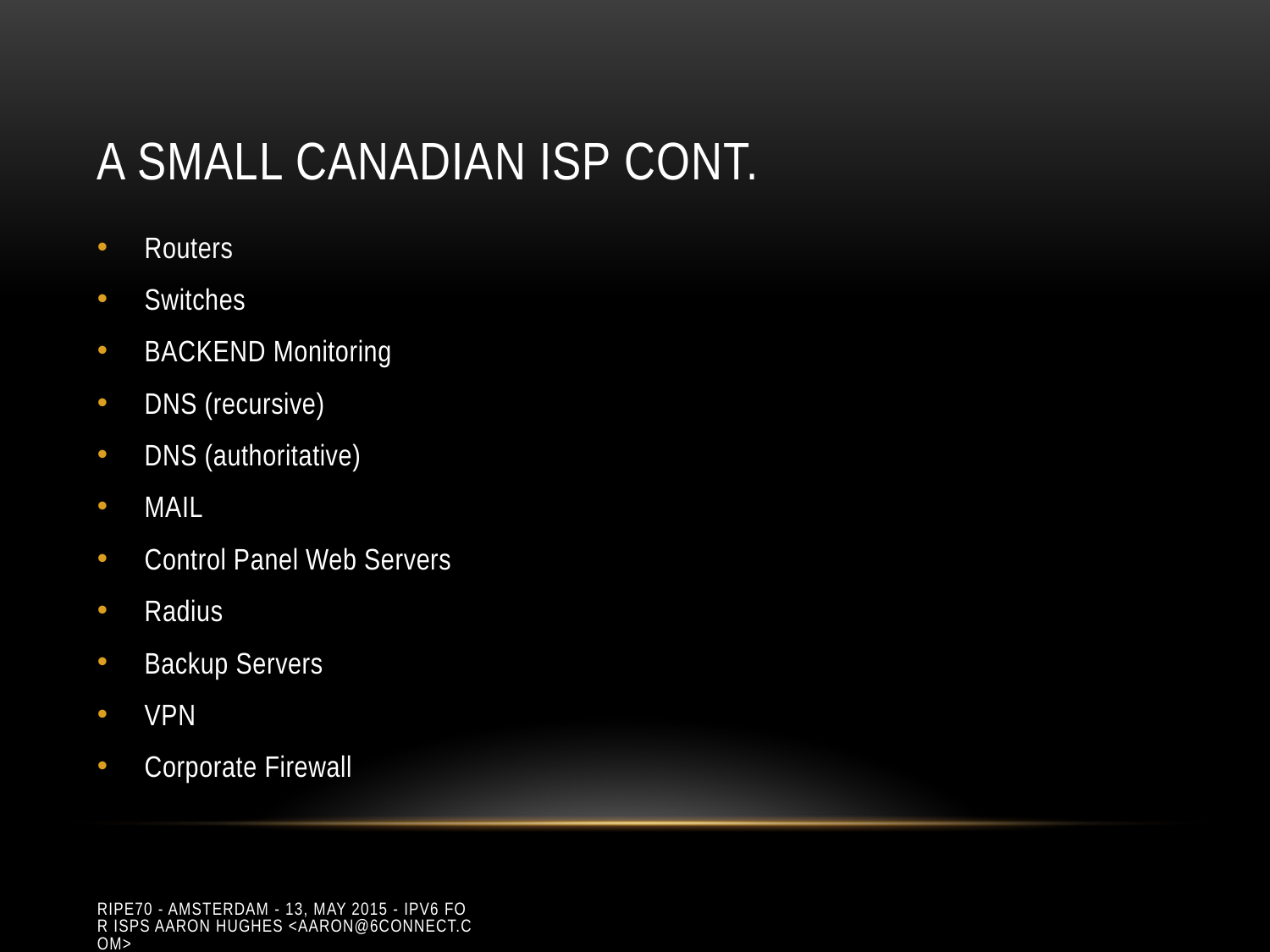

# A small Canadian isp cont.
Routers
Switches
BACKEND Monitoring
DNS (recursive)
DNS (authoritative)
MAIL
Control Panel Web Servers
Radius
Backup Servers
VPN
Corporate Firewall
RIPE70 - Amsterdam - 13, May 2015 - IPv6 for ISPs Aaron Hughes <aaron@6connect.com>